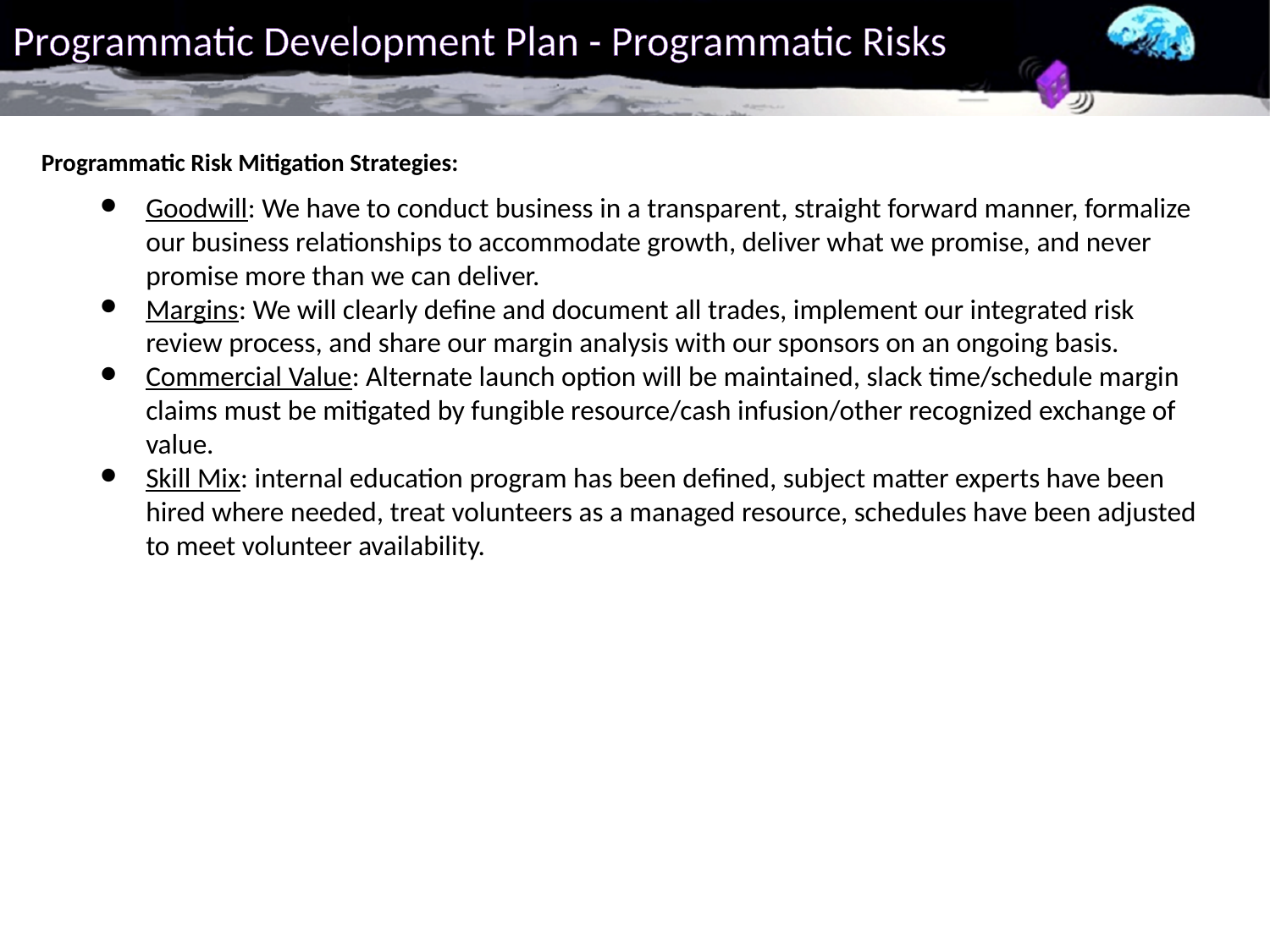

# Programmatic Development Plan - Programmatic Risks
Programmatic Risk Mitigation Strategies:
Goodwill: We have to conduct business in a transparent, straight forward manner, formalize our business relationships to accommodate growth, deliver what we promise, and never promise more than we can deliver.
Margins: We will clearly define and document all trades, implement our integrated risk review process, and share our margin analysis with our sponsors on an ongoing basis.
Commercial Value: Alternate launch option will be maintained, slack time/schedule margin claims must be mitigated by fungible resource/cash infusion/other recognized exchange of value.
Skill Mix: internal education program has been defined, subject matter experts have been hired where needed, treat volunteers as a managed resource, schedules have been adjusted to meet volunteer availability.